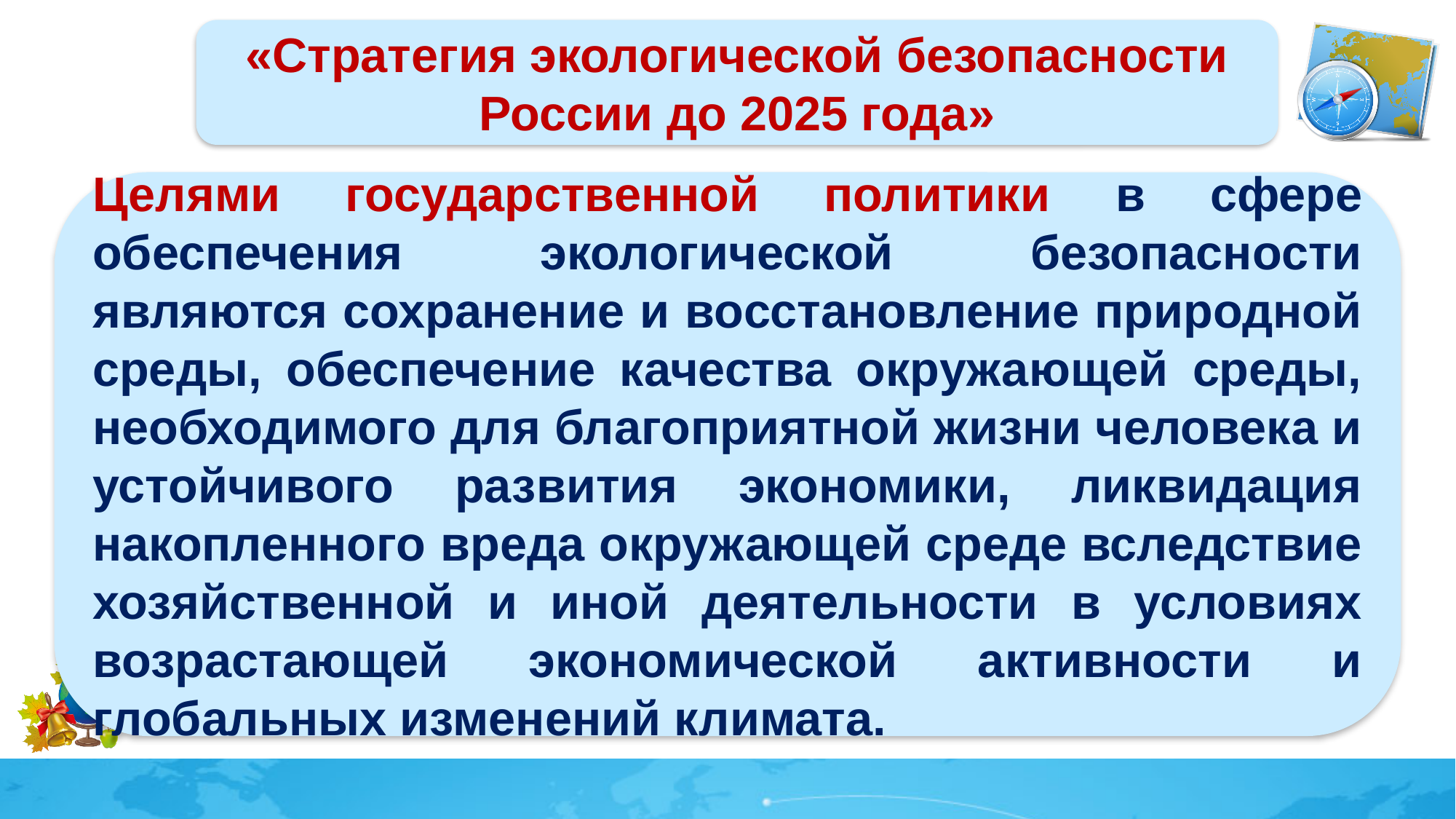

«Стратегия экологической безопасности России до 2025 года»
Целями государственной политики в сфере обеспечения экологической безопасности являются сохранение и восстановление природной среды, обеспечение качества окружающей среды, необходимого для благоприятной жизни человека и устойчивого развития экономики, ликвидация накопленного вреда окружающей среде вследствие хозяйственной и иной деятельности в условиях возрастающей экономической активности и глобальных изменений климата.